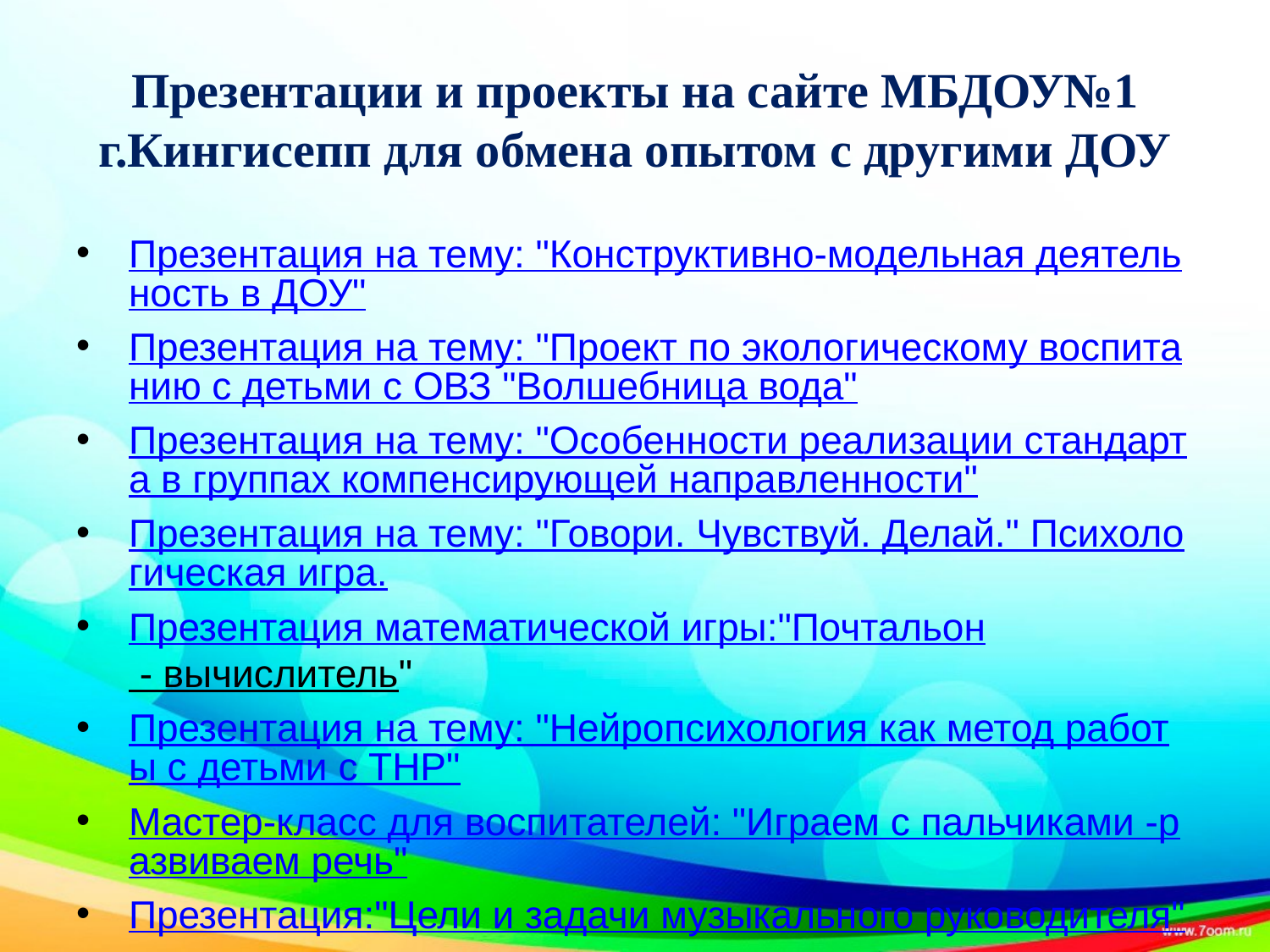

# Презентации и проекты на сайте МБДОУ№1 г.Кингисепп для обмена опытом с другими ДОУ
Презентация на тему: "Конструктивно-модельная деятельность в ДОУ"
Презентация на тему: "Проект по экологическому воспитанию с детьми с ОВЗ "Волшебница вода"
Презентация на тему: "Особенности реализации стандарта в группах компенсирующей направленности"
Презентация на тему: "Говори. Чувствуй. Делай." Психологическая игра.
Презентация математической игры:"Почтальон - вычислитель"
Презентация на тему: "Нейропсихология как метод работы с детьми с ТНР"
Мастер-класс для воспитателей: "Играем с пальчиками -развиваем речь"
Презентация:"Цели и задачи музыкального руководителя"
Презентация:"Логоритмика - эффективный метод преодоления
речевых нарушений"